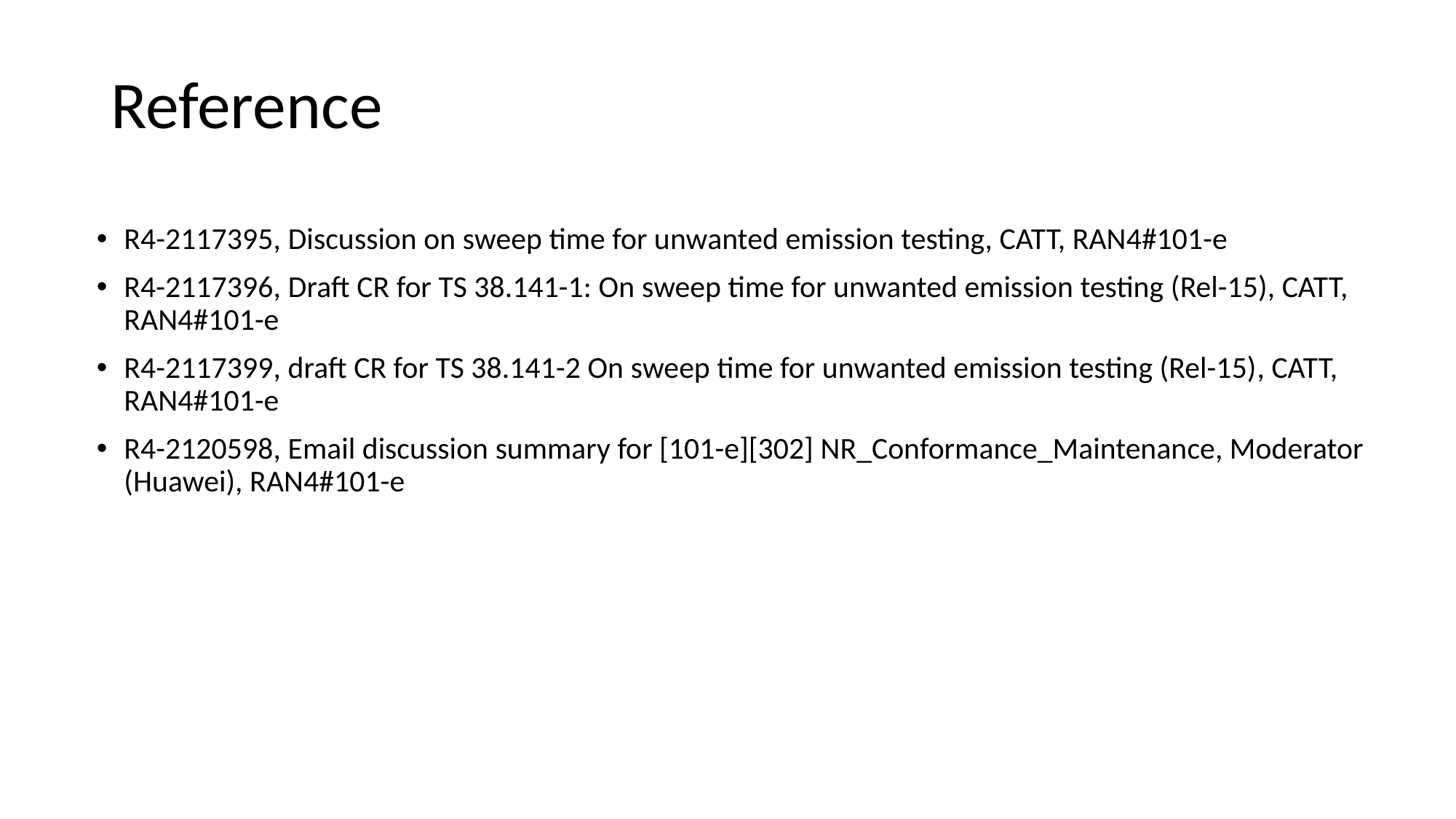

# Reference
R4-2117395, Discussion on sweep time for unwanted emission testing, CATT, RAN4#101-e
R4-2117396, Draft CR for TS 38.141-1: On sweep time for unwanted emission testing (Rel-15), CATT, RAN4#101-e
R4-2117399, draft CR for TS 38.141-2 On sweep time for unwanted emission testing (Rel-15), CATT, RAN4#101-e
R4-2120598, Email discussion summary for [101-e][302] NR_Conformance_Maintenance, Moderator (Huawei), RAN4#101-e